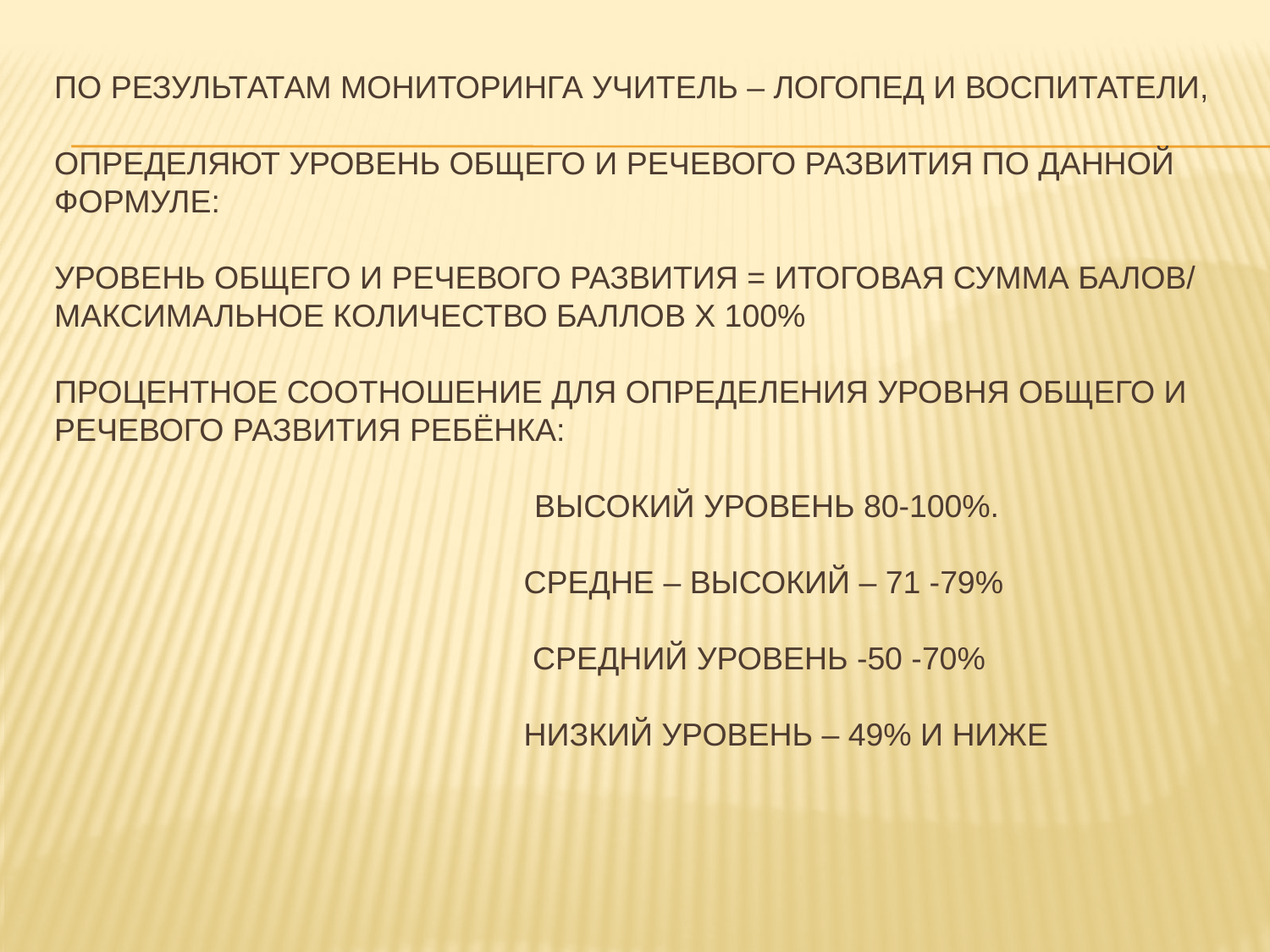

# По результатам мониторинга учитель – логопед и воспитатели, определяют уровень общего и речевого развития по данной формуле: Уровень общего и речевого развития = Итоговая сумма балов/ максимальное количество баллов х 100% Процентное соотношение для определения уровня общего и речевого развития ребёнка: Высокий уровень 80-100%. Средне – высокий – 71 -79% Средний уровень -50 -70% Низкий уровень – 49% и ниже